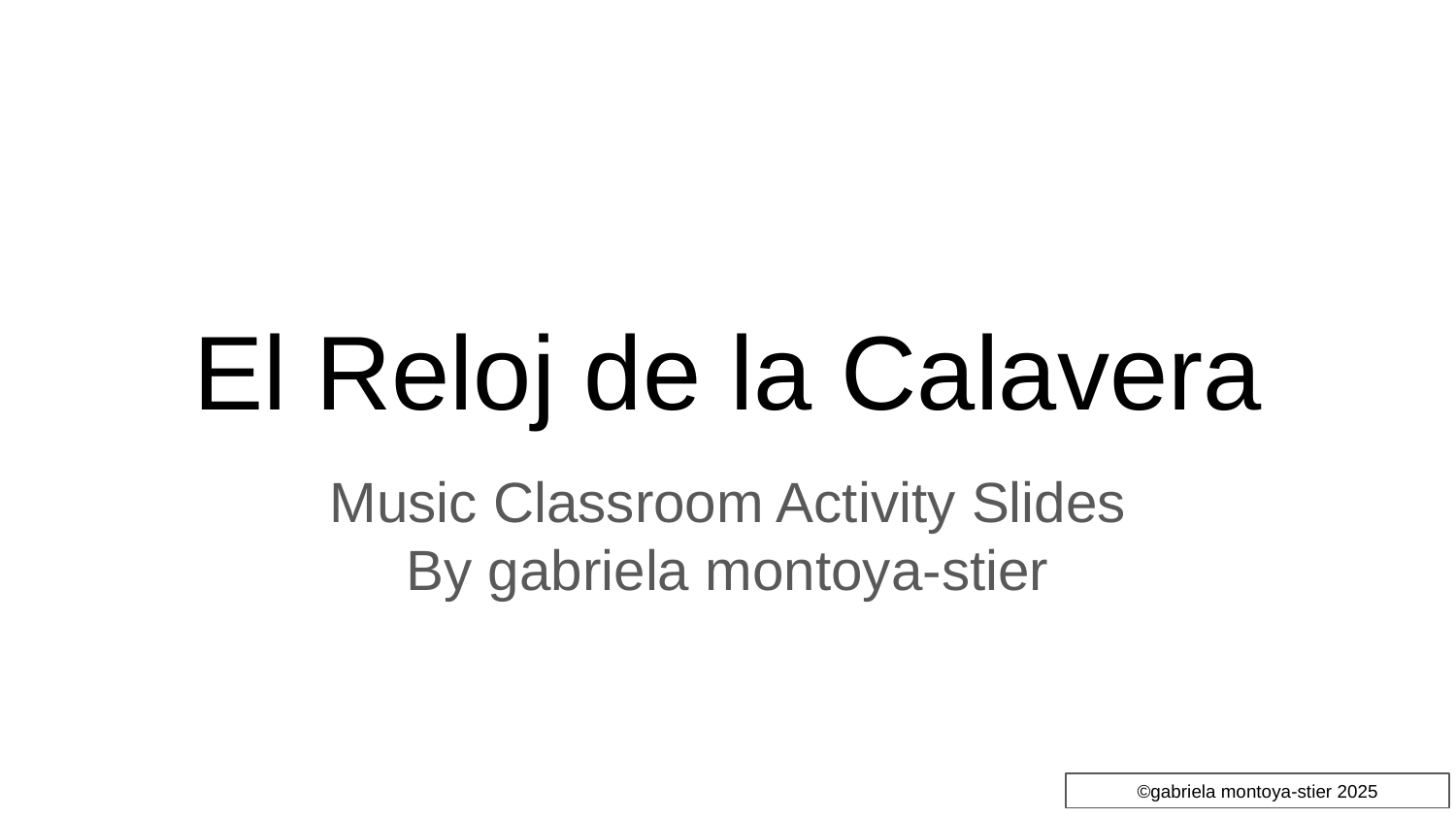

# El Reloj de la Calavera
Music Classroom Activity Slides
By gabriela montoya-stier
©gabriela montoya-stier 2025